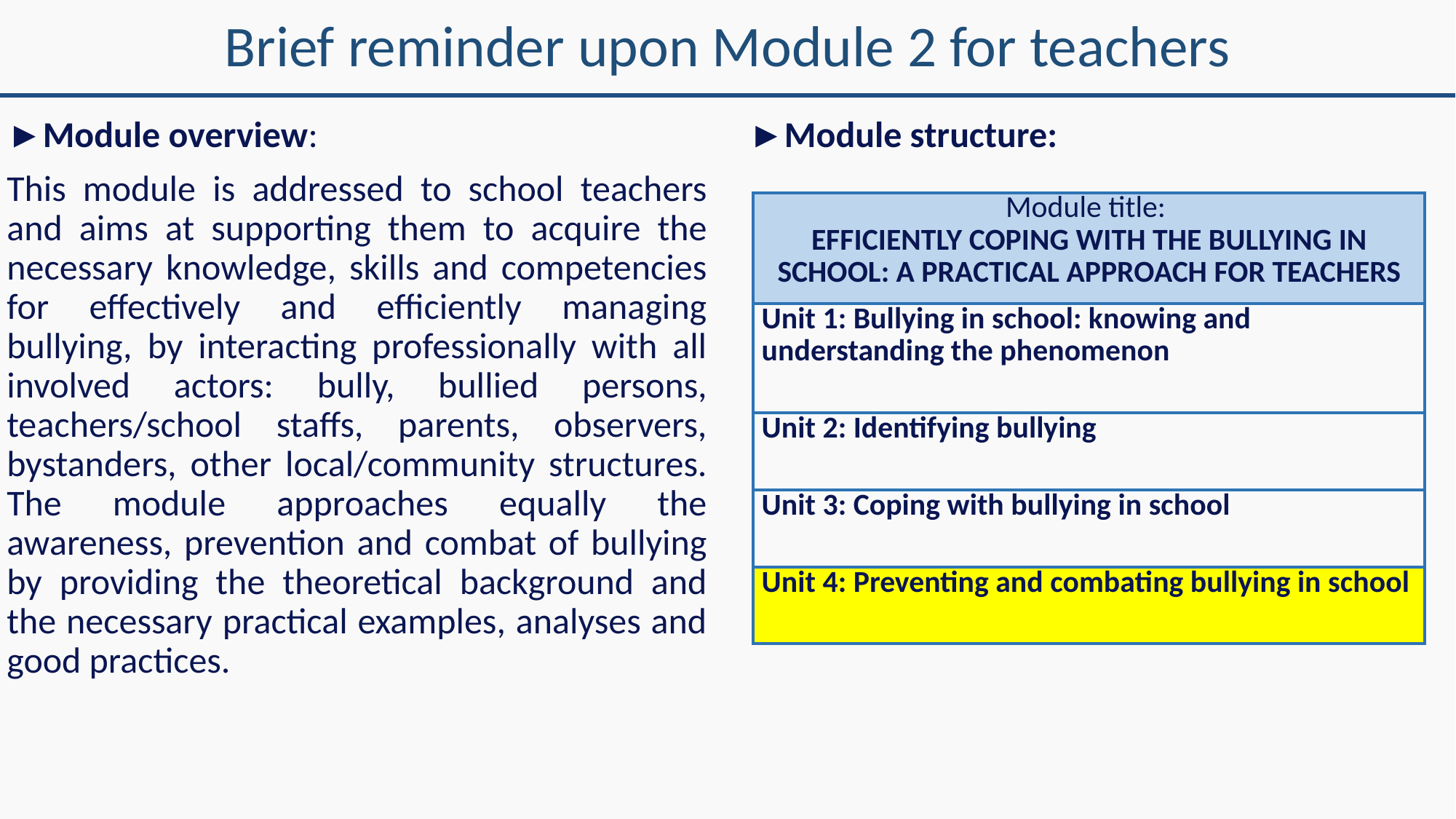

# Brief reminder upon Module 2 for teachers
►Module overview:
This module is addressed to school teachers and aims at supporting them to acquire the necessary knowledge, skills and competencies for effectively and efficiently managing bullying, by interacting professionally with all involved actors: bully, bullied persons, teachers/school staffs, parents, observers, bystanders, other local/community structures. The module approaches equally the awareness, prevention and combat of bullying by providing the theoretical background and the necessary practical examples, analyses and good practices.
►Module structure:

| Module title: EFFICIENTLY COPING WITH THE BULLYING IN SCHOOL: A PRACTICAL APPROACH FOR TEACHERS |
| --- |
| Unit 1: Bullying in school: knowing and understanding the phenomenon |
| Unit 2: Identifying bullying |
| Unit 3: Coping with bullying in school |
| Unit 4: Preventing and combating bullying in school |